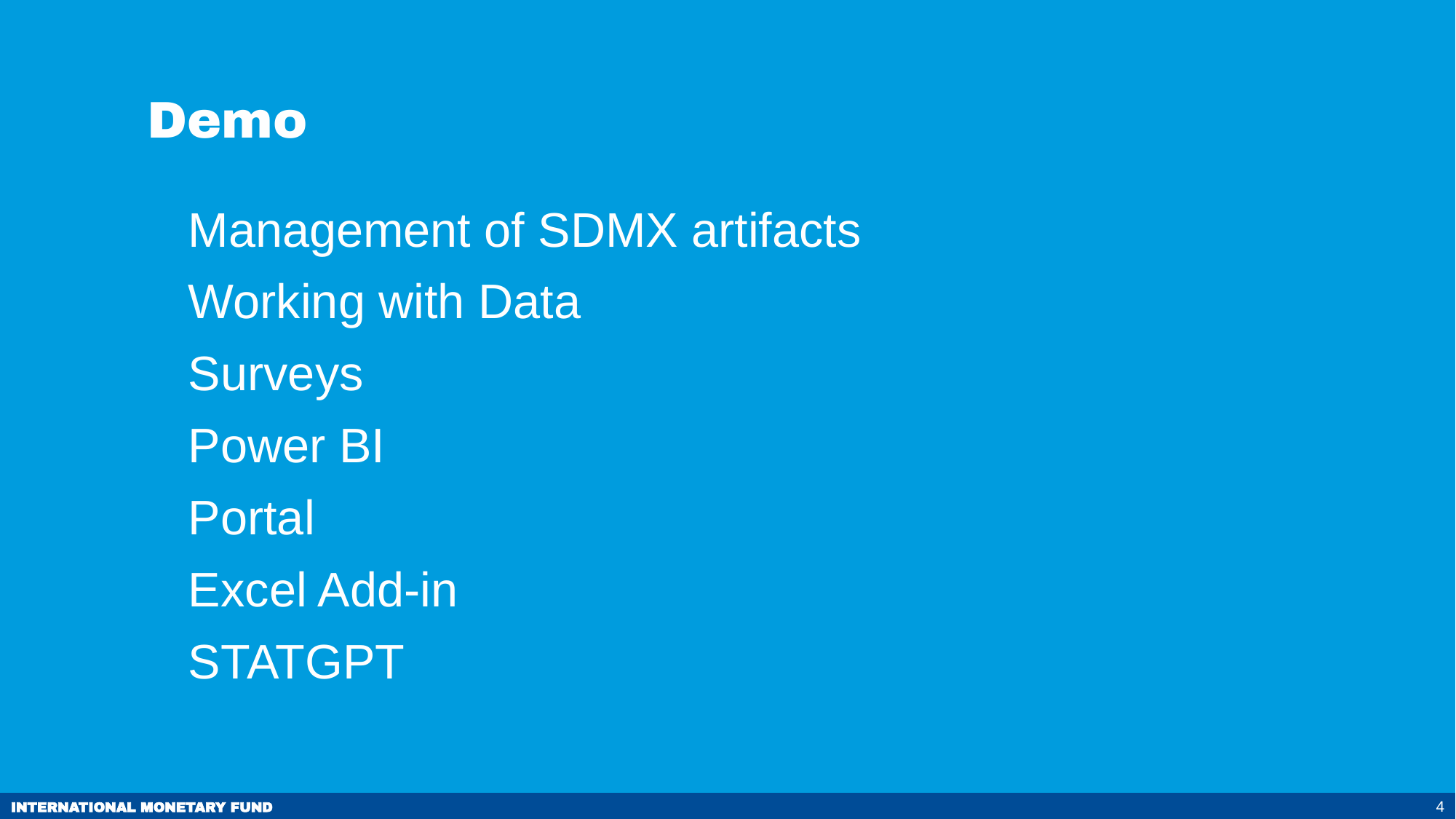

Demo
Management of SDMX artifacts
Working with Data
Surveys
Power BI
Portal
Excel Add-in
STATGPT